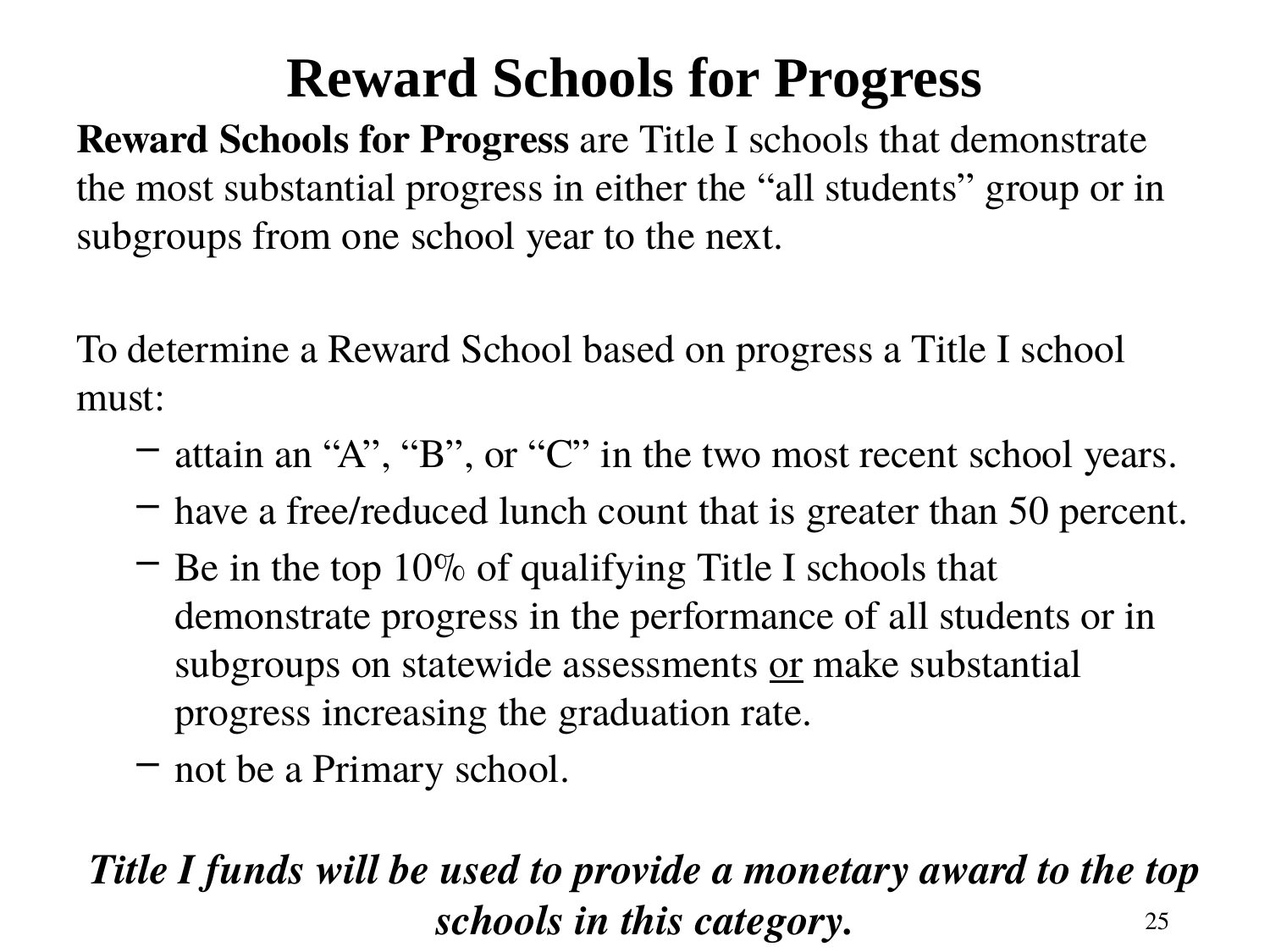

Reward Schools for Progress
# Reward Schools for Progress are Title I schools that demonstrate the most substantial progress in either the “all students” group or in subgroups from one school year to the next.

To determine a Reward School based on progress a Title I school must:
attain an “A”, “B”, or “C” in the two most recent school years.
have a free/reduced lunch count that is greater than 50 percent.
Be in the top 10% of qualifying Title I schools that demonstrate progress in the performance of all students or in subgroups on statewide assessments or make substantial progress increasing the graduation rate.
not be a Primary school.

Title I funds will be used to provide a monetary award to the top schools in this category.

25